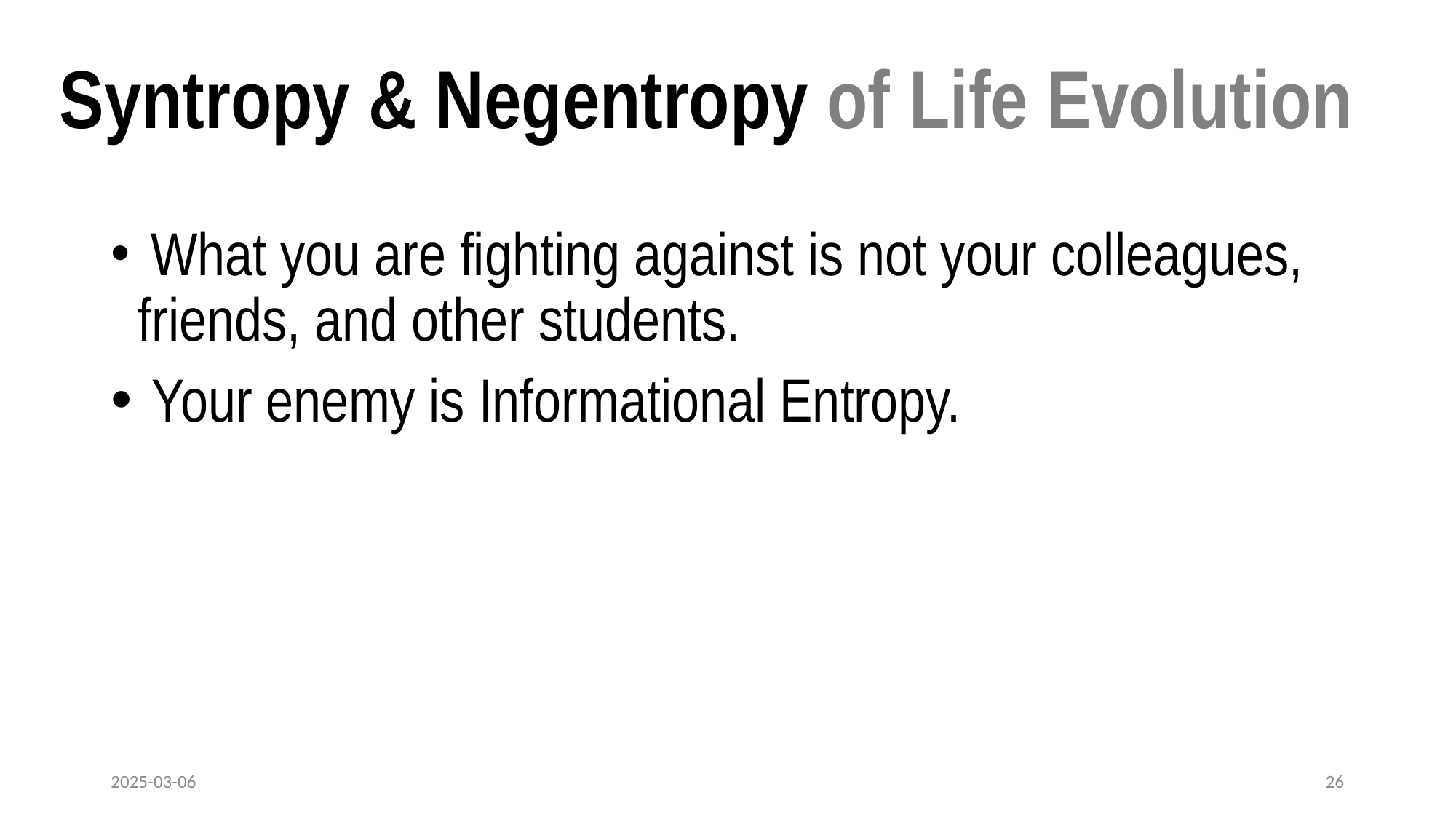

# Syntropy & Negentropy of Life Evolution
 What you are fighting against is not your colleagues, friends, and other students.
 Your enemy is Informational Entropy.

2025-03-06
26